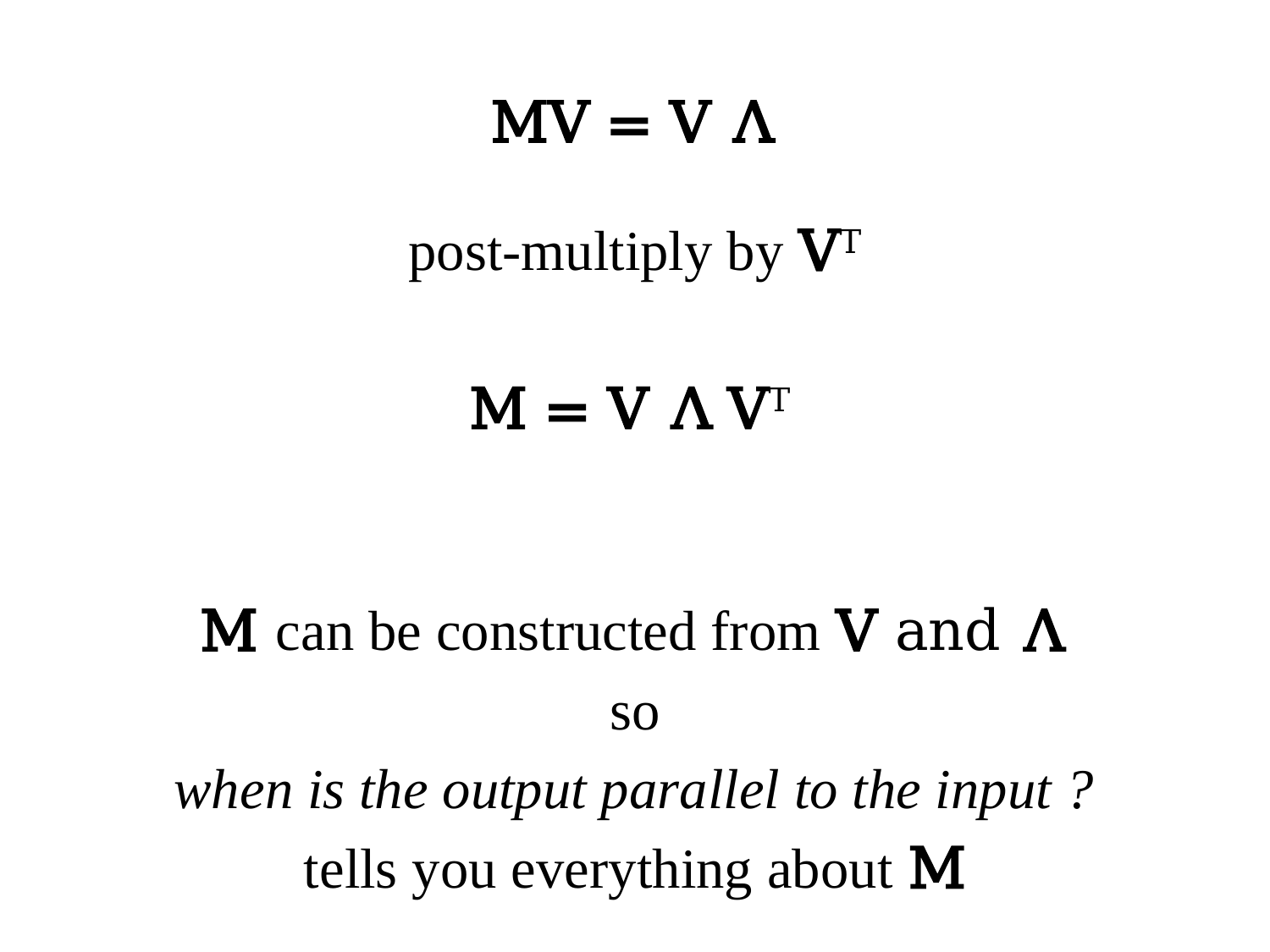

MV = V Λ

post-multiply by VT

M = V Λ VT

M can be constructed from V and Λ
so
when is the output parallel to the input ?
tells you everything about M